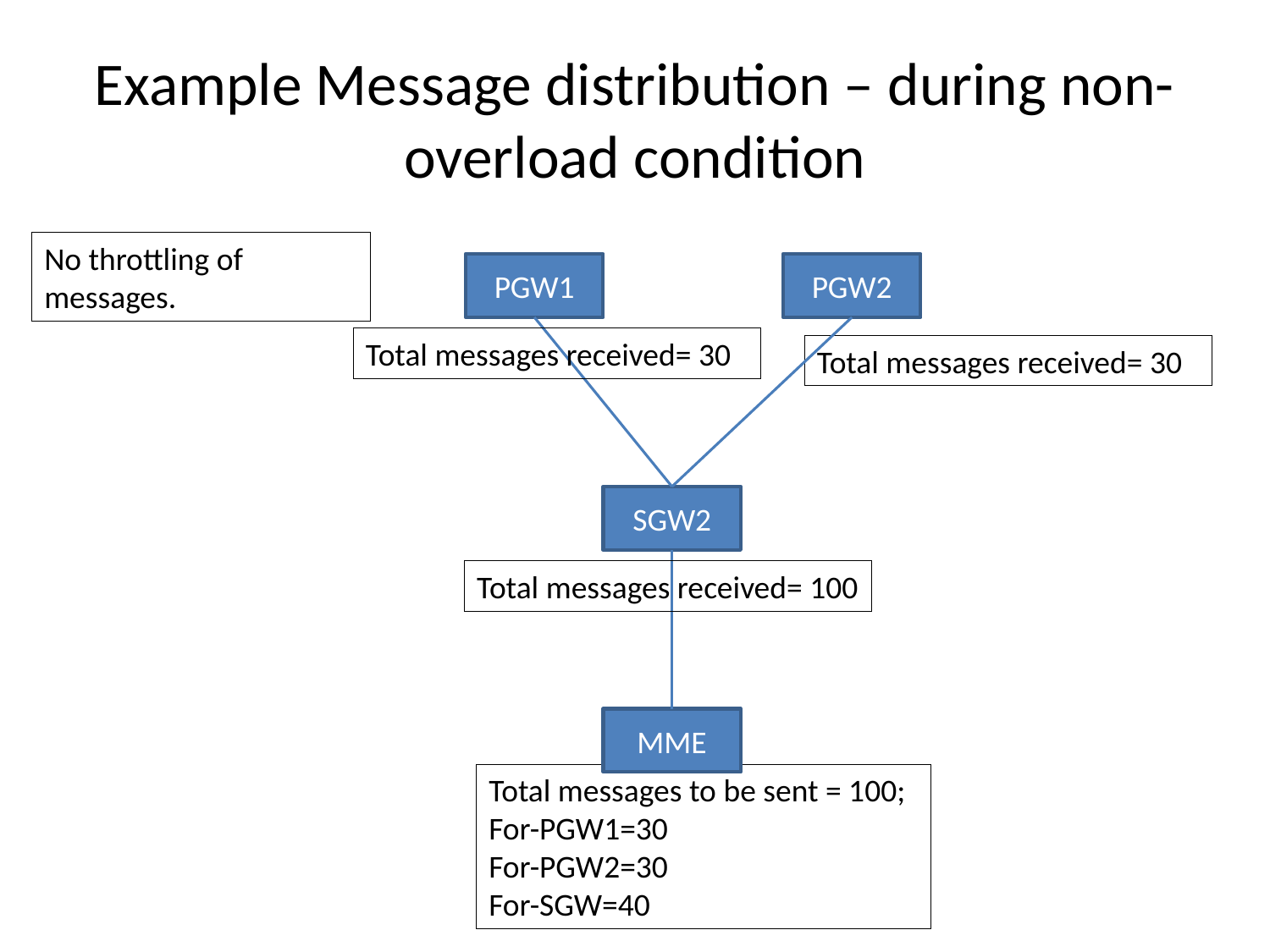

# Example Message distribution – during non-overload condition
No throttling of messages.
PGW1
PGW2
Total messages received= 30
Total messages received= 30
SGW2
Total messages received= 100
MME
Total messages to be sent = 100; For-PGW1=30
For-PGW2=30
For-SGW=40